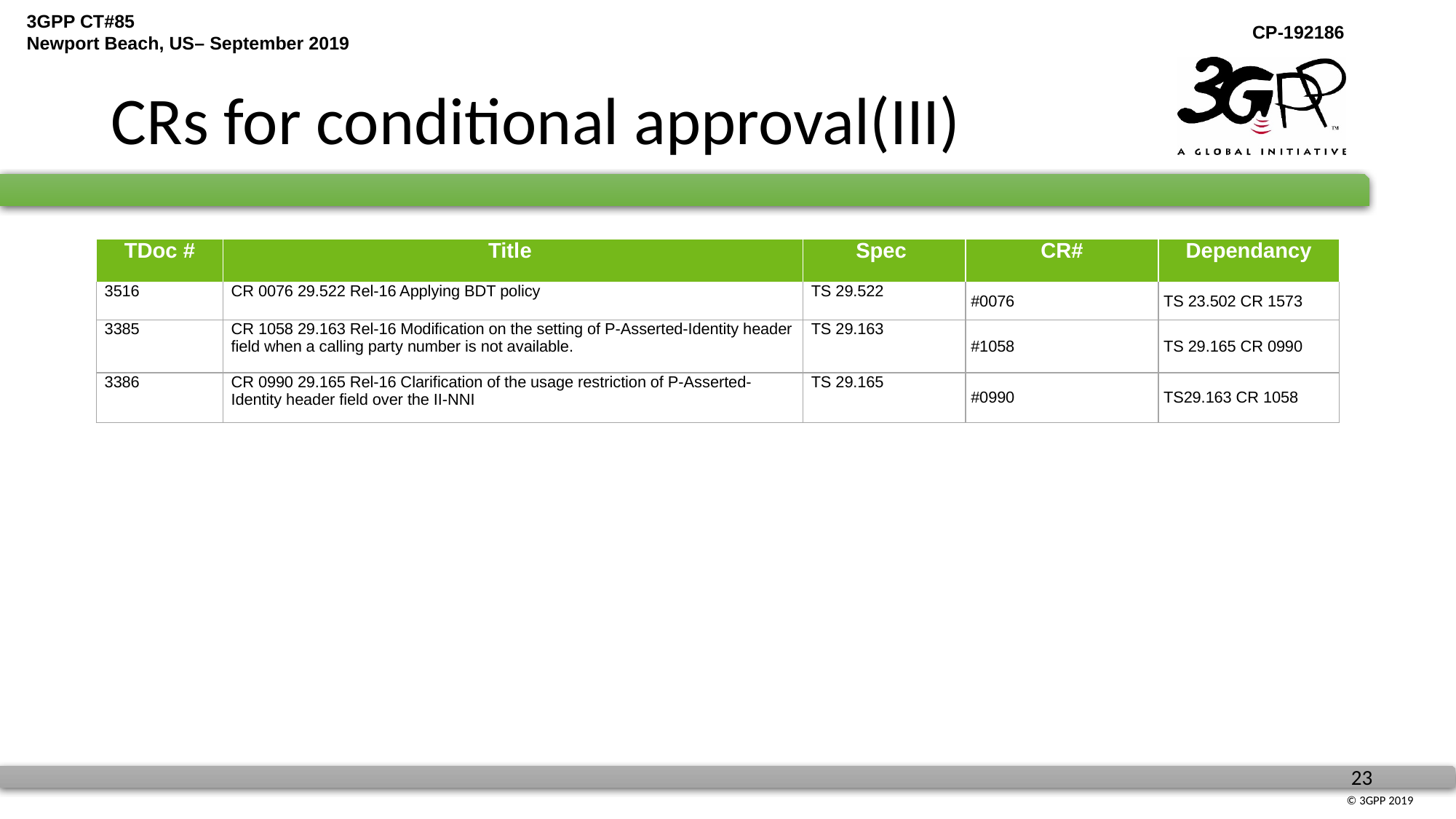

# CRs for conditional approval(III)
| TDoc # | Title | Spec | CR# | Dependancy |
| --- | --- | --- | --- | --- |
| 3516 | CR 0076 29.522 Rel-16 Applying BDT policy | TS 29.522 | #0076 | TS 23.502 CR 1573 |
| 3385 | CR 1058 29.163 Rel-16 Modification on the setting of P-Asserted-Identity header field when a calling party number is not available. | TS 29.163 | #1058 | TS 29.165 CR 0990 |
| 3386 | CR 0990 29.165 Rel-16 Clarification of the usage restriction of P-Asserted-Identity header field over the II-NNI | TS 29.165 | #0990 | TS29.163 CR 1058 |